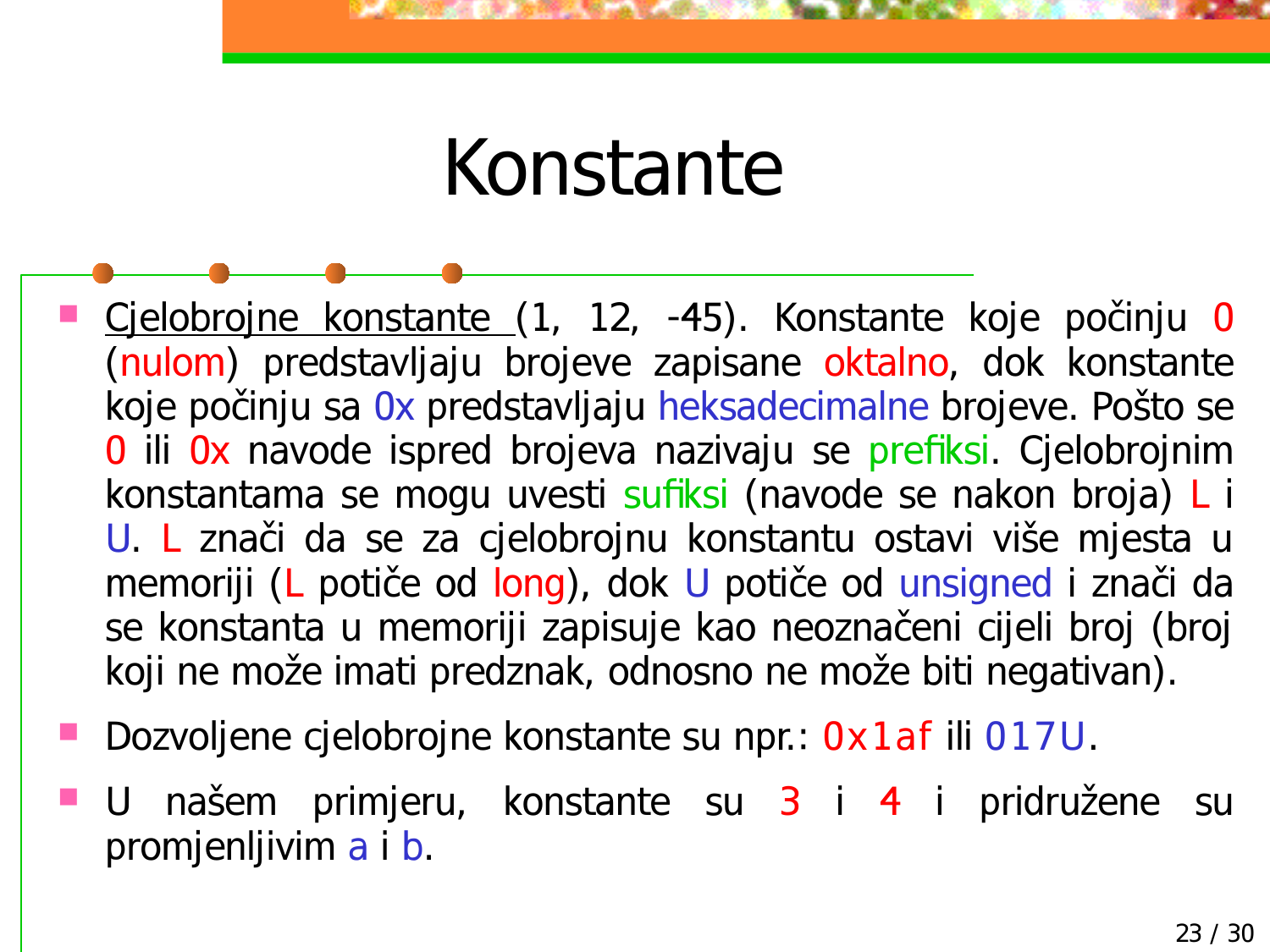

# Konstante
Cjelobrojne konstante (1, 12, -45). Konstante koje počinju 0 (nulom) predstavljaju brojeve zapisane oktalno, dok konstante koje počinju sa 0x predstavljaju heksadecimalne brojeve. Pošto se 0 ili 0x navode ispred brojeva nazivaju se prefiksi. Cjelobrojnim konstantama se mogu uvesti sufiksi (navode se nakon broja) L i U. L znači da se za cjelobrojnu konstantu ostavi više mjesta u memoriji (L potiče od long), dok U potiče od unsigned i znači da se konstanta u memoriji zapisuje kao neoznačeni cijeli broj (broj koji ne može imati predznak, odnosno ne može biti negativan).
Dozvoljene cjelobrojne konstante su npr.: 0x1af ili 017U.
U našem primjeru, konstante su 3 i 4 i pridružene su promjenljivim a i b.
23 / 30